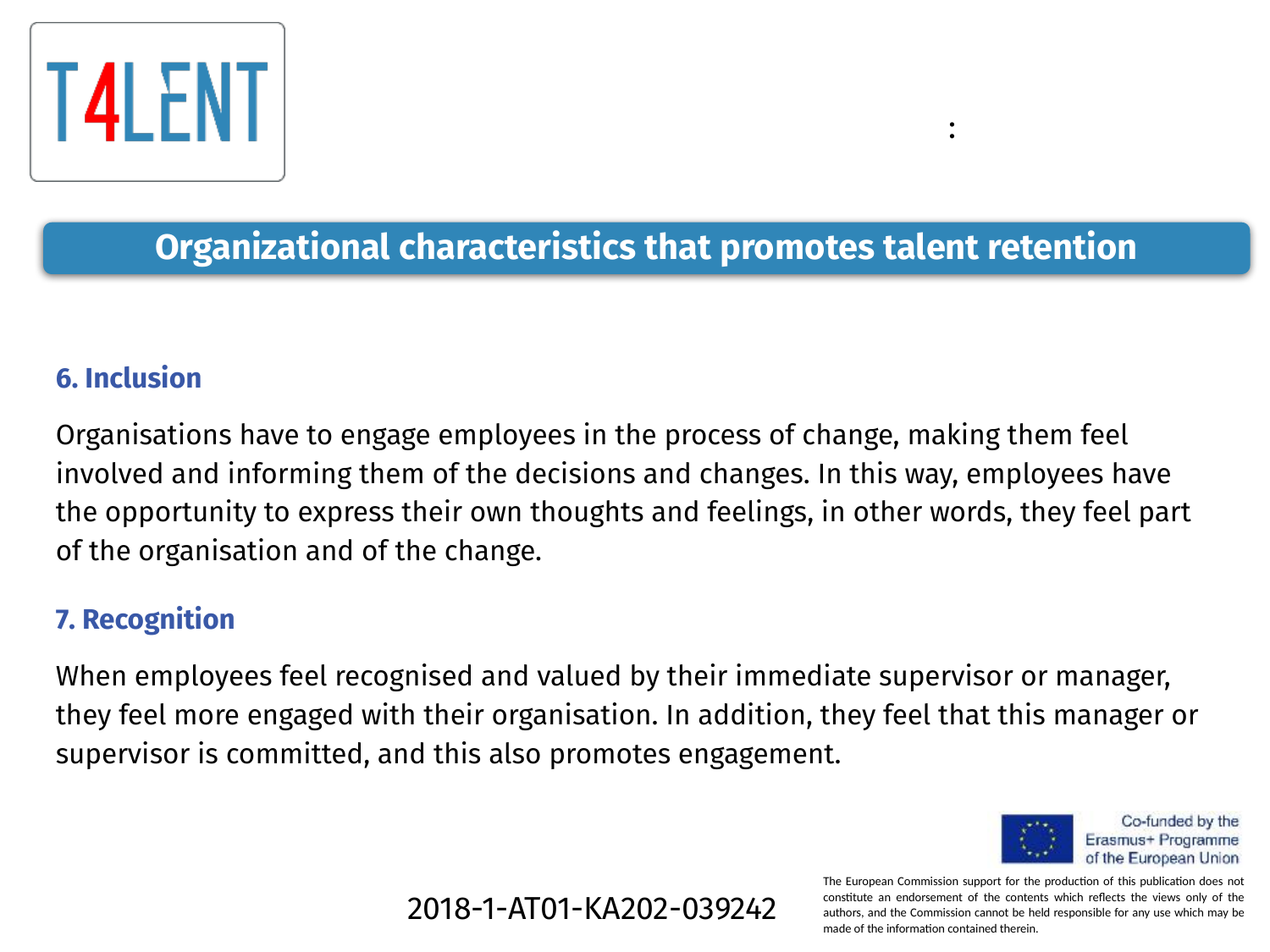

:

Organizational characteristics that promotes talent retention
6. Inclusion
Organisations have to engage employees in the process of change, making them feel involved and informing them of the decisions and changes. In this way, employees have the opportunity to express their own thoughts and feelings, in other words, they feel part of the organisation and of the change.
7. Recognition
When employees feel recognised and valued by their immediate supervisor or manager, they feel more engaged with their organisation. In addition, they feel that this manager or supervisor is committed, and this also promotes engagement.